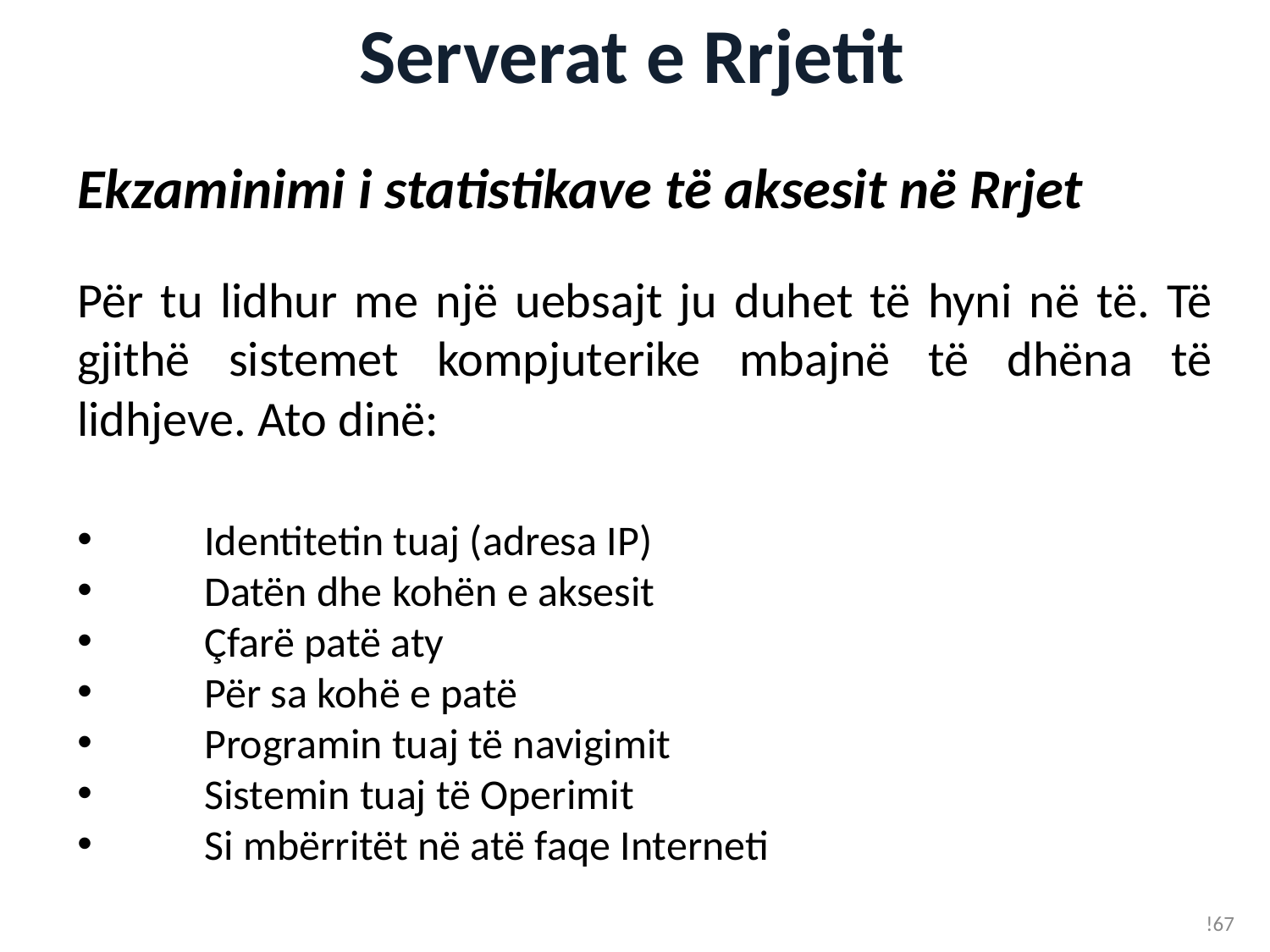

# Serverat e Rrjetit
Ekzaminimi i statistikave të aksesit në Rrjet

Për tu lidhur me një uebsajt ju duhet të hyni në të. Të gjithë sistemet kompjuterike mbajnë të dhëna të lidhjeve. Ato dinë:

  	Identitetin tuaj (adresa IP)
  	Datën dhe kohën e aksesit
  	Çfarë patë aty
  	Për sa kohë e patë
  	Programin tuaj të navigimit
  	Sistemin tuaj të Operimit
  	Si mbërritët në atë faqe Interneti
!67